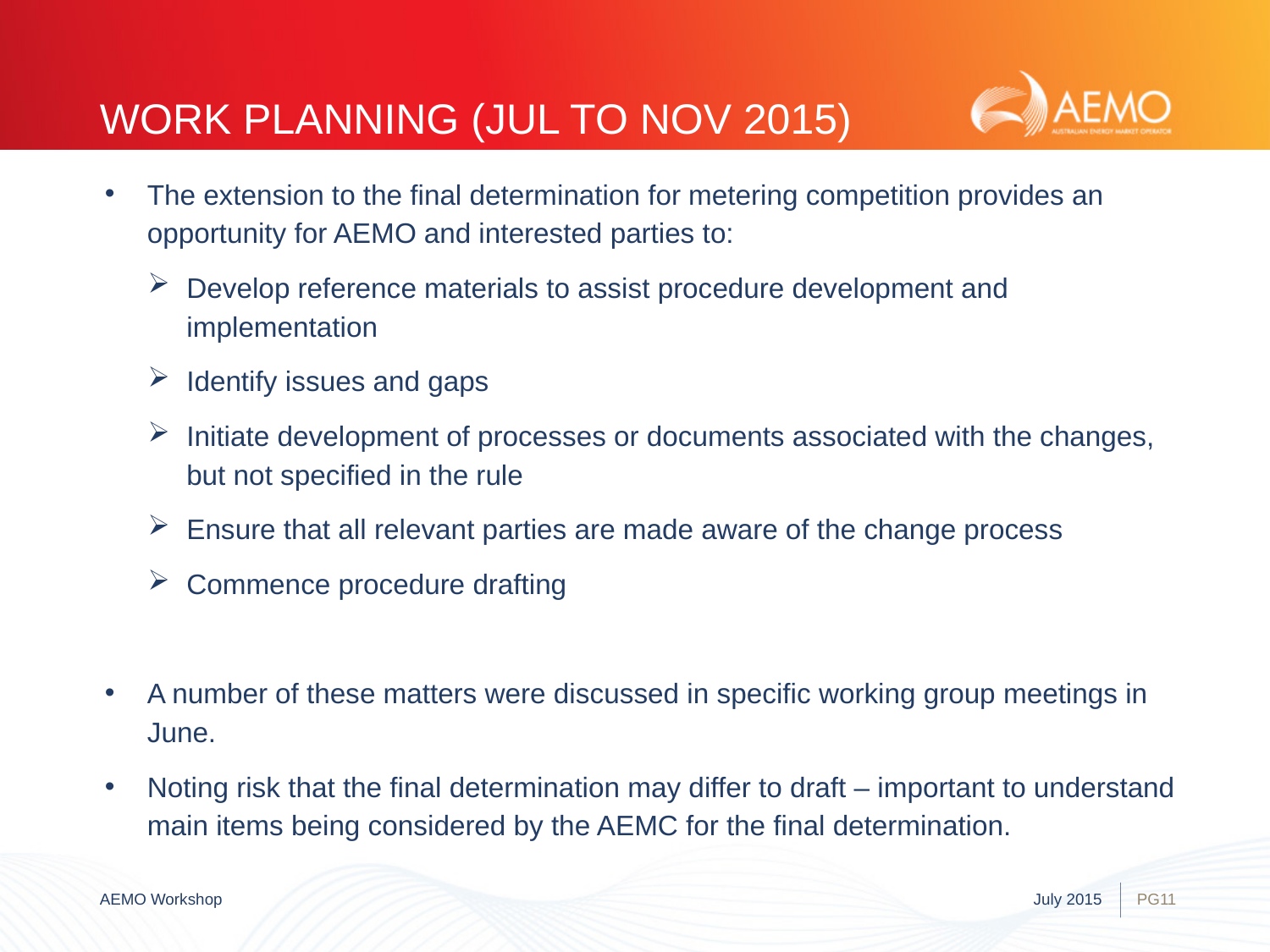

# Work planning (jul to nov 2015)
The extension to the final determination for metering competition provides an opportunity for AEMO and interested parties to:
Develop reference materials to assist procedure development and implementation
Identify issues and gaps
Initiate development of processes or documents associated with the changes, but not specified in the rule
Ensure that all relevant parties are made aware of the change process
Commence procedure drafting

A number of these matters were discussed in specific working group meetings in June.
Noting risk that the final determination may differ to draft – important to understand main items being considered by the AEMC for the final determination.

AEMO Workshop
July 2015
PG11